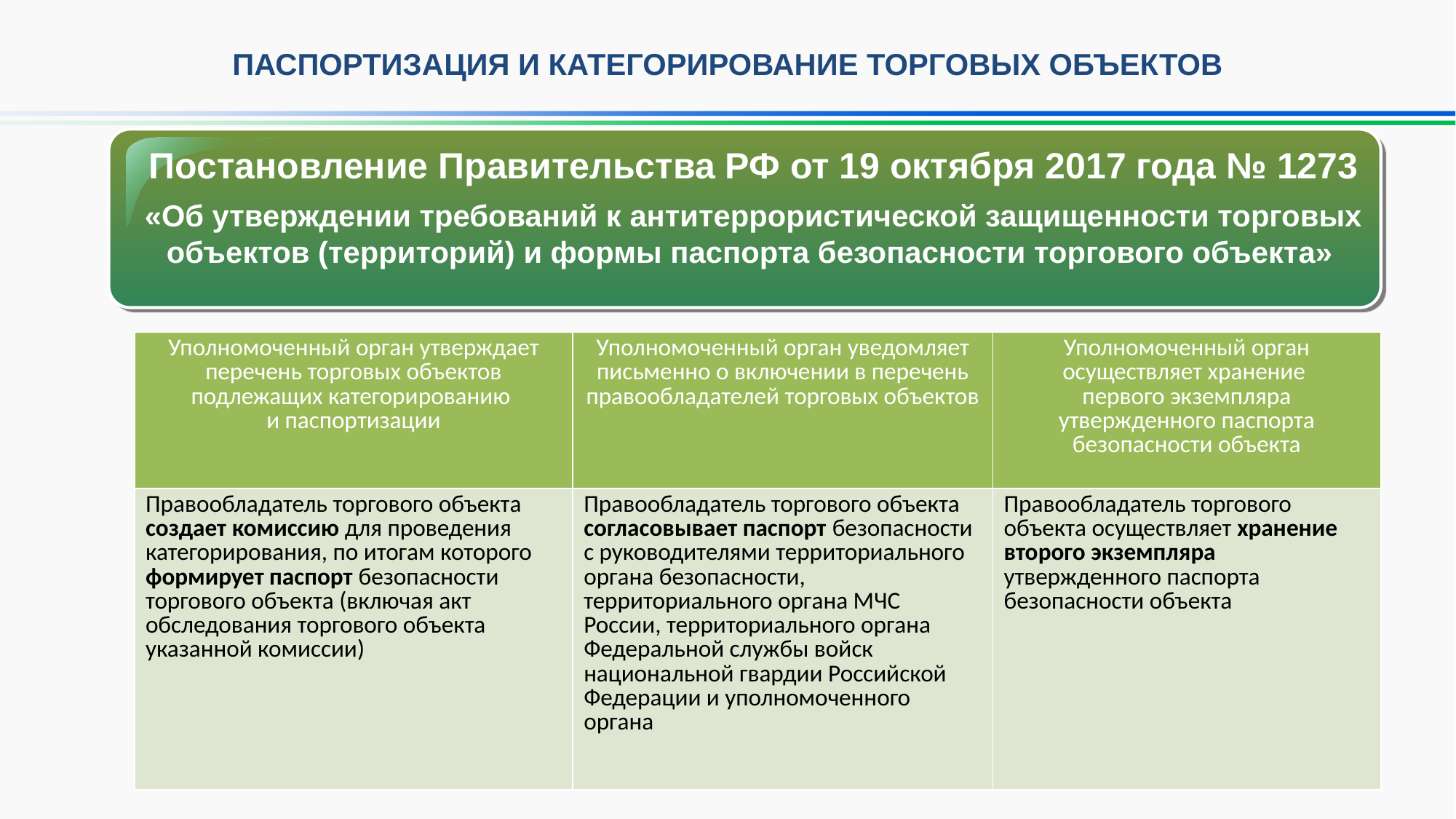

ПАСПОРТИЗАЦИЯ И КАТЕГОРИРОВАНИЕ ТОРГОВЫХ ОБЪЕКТОВ

Постановление Правительства РФ от 19 октября 2017 года № 1273

«Об утверждении требований к антитеррористической защищенности торговых объектов (территорий) и формы паспорта безопасности торгового объекта»

| Уполномоченный орган утверждает перечень торговых объектов подлежащих категорированию и паспортизации | Уполномоченный орган уведомляет письменно о включении в перечень правообладателей торговых объектов | Уполномоченный орган осуществляет хранение первого экземпляра утвержденного паспорта безопасности объекта |
| --- | --- | --- |
| Правообладатель торгового объекта создает комиссию для проведения категорирования, по итогам которого формирует паспорт безопасности торгового объекта (включая акт обследования торгового объекта указанной комиссии) | Правообладатель торгового объекта согласовывает паспорт безопасности с руководителями территориального органа безопасности, территориального органа МЧС России, территориального органа Федеральной службы войск национальной гвардии Российской Федерации и уполномоченного органа | Правообладатель торгового объекта осуществляет хранение второго экземпляра утвержденного паспорта безопасности объекта |